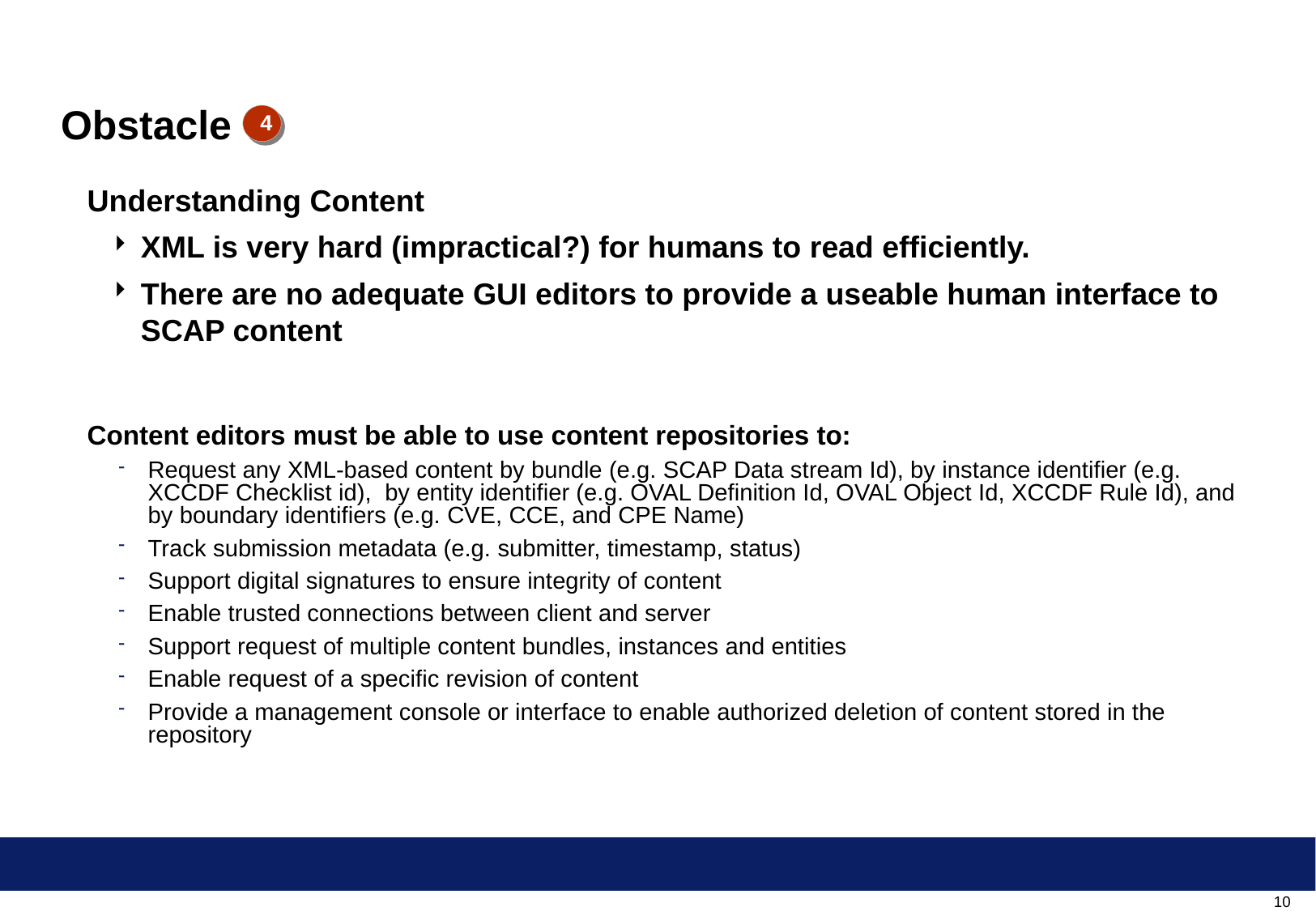

# Obstacle
4
Understanding Content
XML is very hard (impractical?) for humans to read efficiently.
There are no adequate GUI editors to provide a useable human interface to SCAP content

Content editors must be able to use content repositories to:
Request any XML-based content by bundle (e.g. SCAP Data stream Id), by instance identifier (e.g. XCCDF Checklist id),  by entity identifier (e.g. OVAL Definition Id, OVAL Object Id, XCCDF Rule Id), and by boundary identifiers (e.g. CVE, CCE, and CPE Name)
Track submission metadata (e.g. submitter, timestamp, status)
Support digital signatures to ensure integrity of content
Enable trusted connections between client and server
Support request of multiple content bundles, instances and entities
Enable request of a specific revision of content
Provide a management console or interface to enable authorized deletion of content stored in the repository